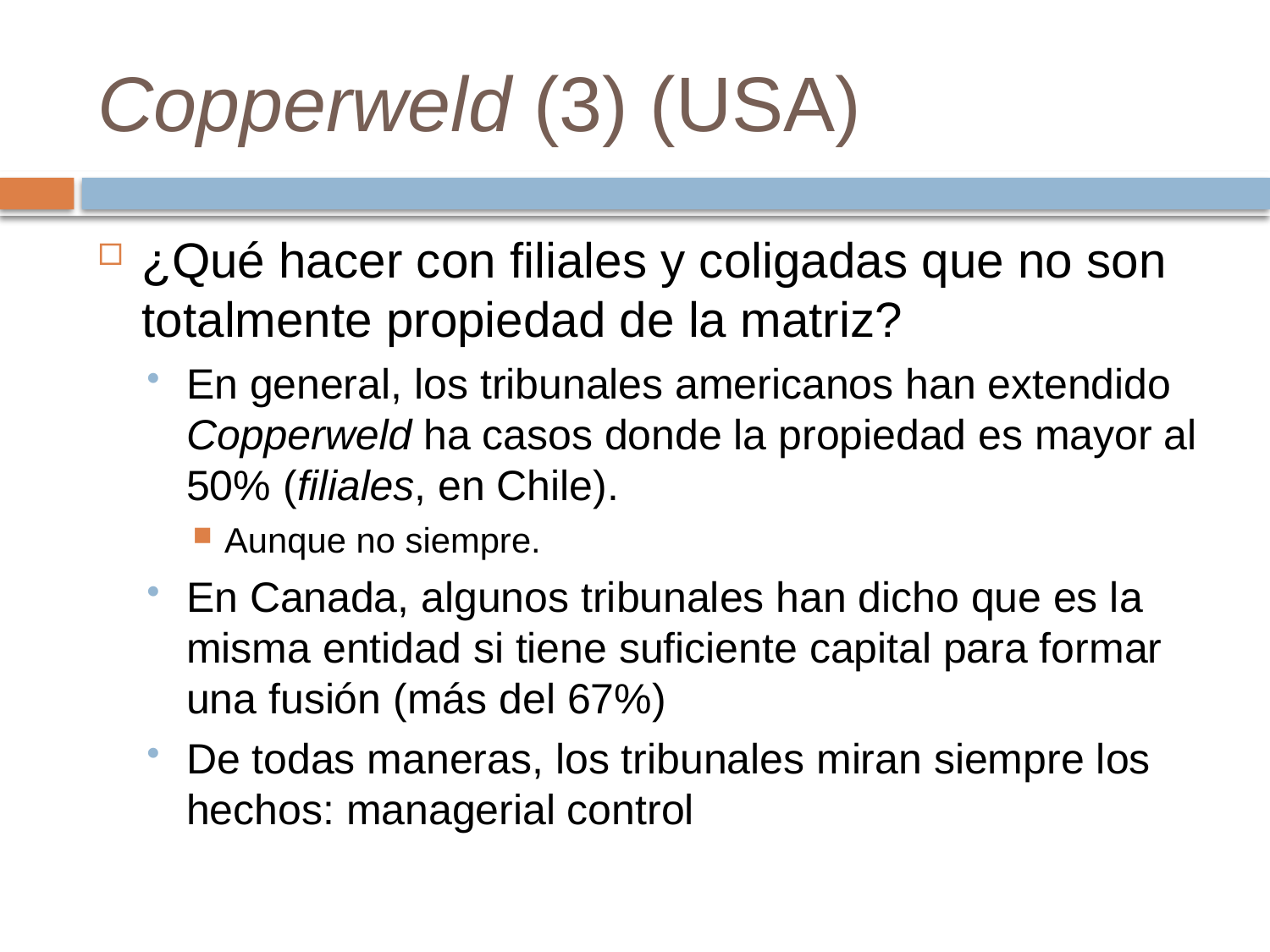

# Copperweld (3) (USA)
¿Qué hacer con filiales y coligadas que no son totalmente propiedad de la matriz?
En general, los tribunales americanos han extendido Copperweld ha casos donde la propiedad es mayor al 50% (filiales, en Chile).
Aunque no siempre.
En Canada, algunos tribunales han dicho que es la misma entidad si tiene suficiente capital para formar una fusión (más del 67%)
De todas maneras, los tribunales miran siempre los hechos: managerial control